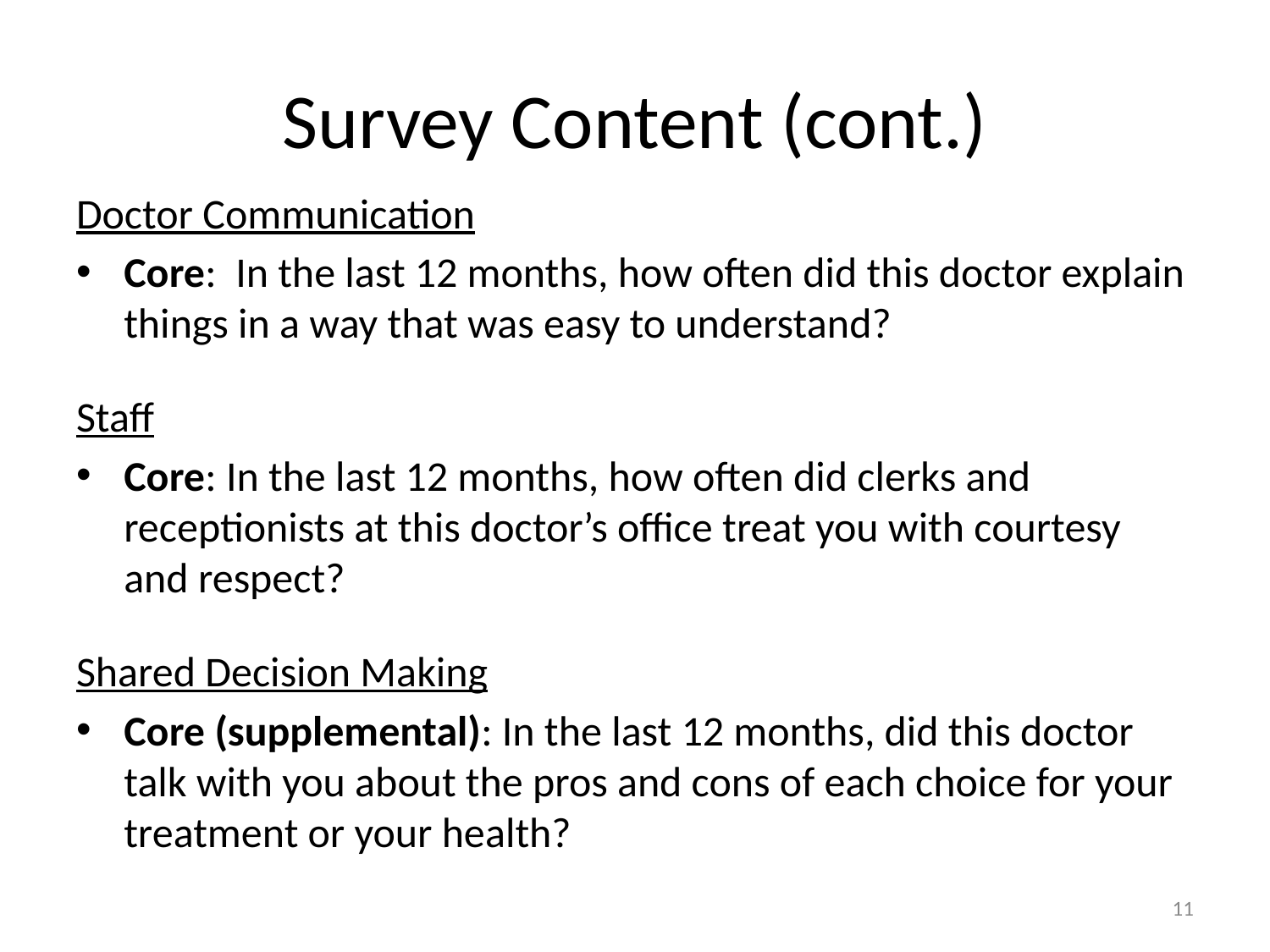

# Survey Content (cont.)
Doctor Communication
Core:  In the last 12 months, how often did this doctor explain things in a way that was easy to understand?

Staff
Core: In the last 12 months, how often did clerks and receptionists at this doctor’s office treat you with courtesy and respect?

Shared Decision Making
Core (supplemental): In the last 12 months, did this doctor talk with you about the pros and cons of each choice for your treatment or your health?

11